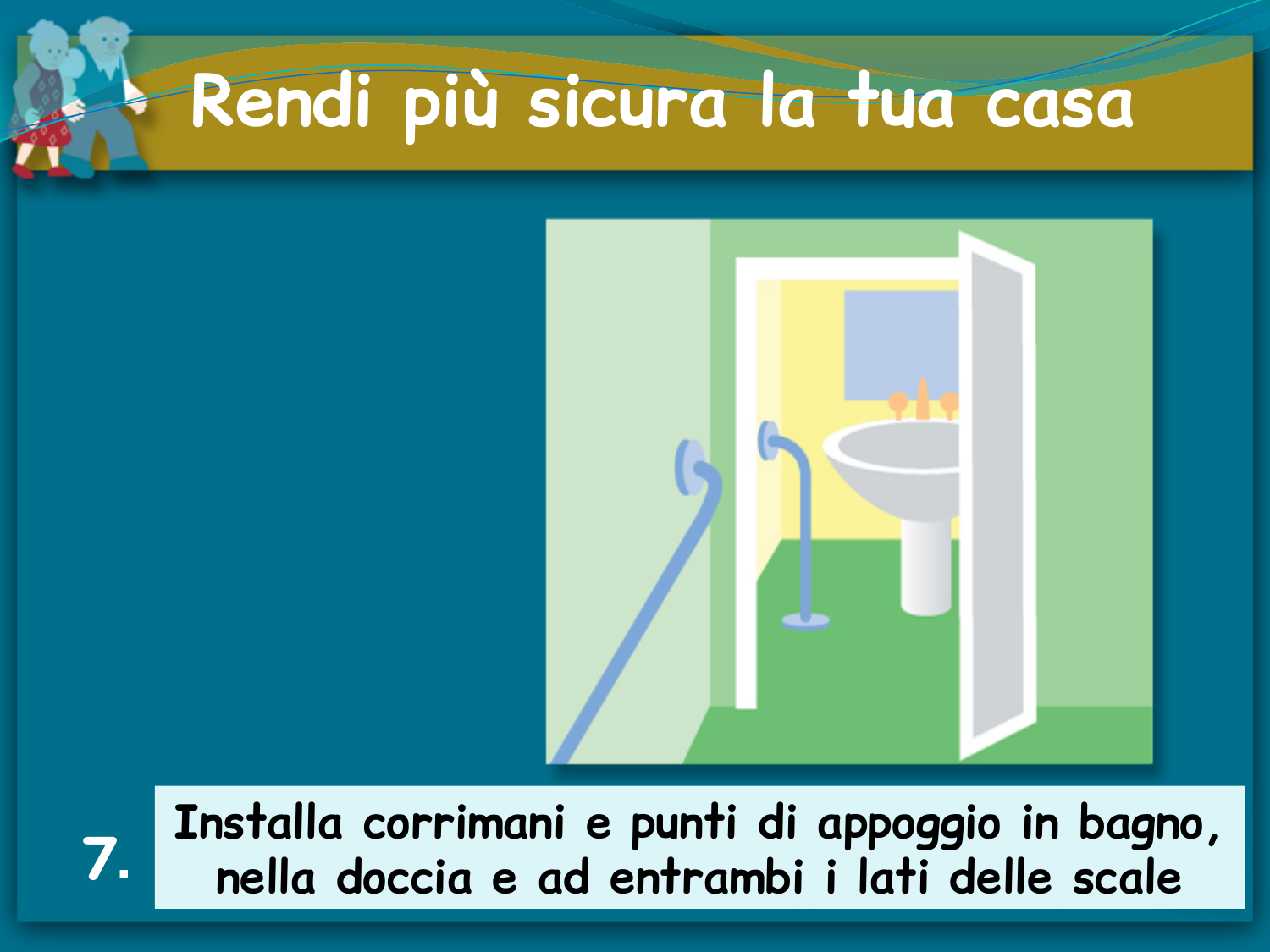

Rendi più sicura la tua casa
Installa corrimani e punti di appoggio in bagno, nella doccia e ad entrambi i lati delle scale
7.